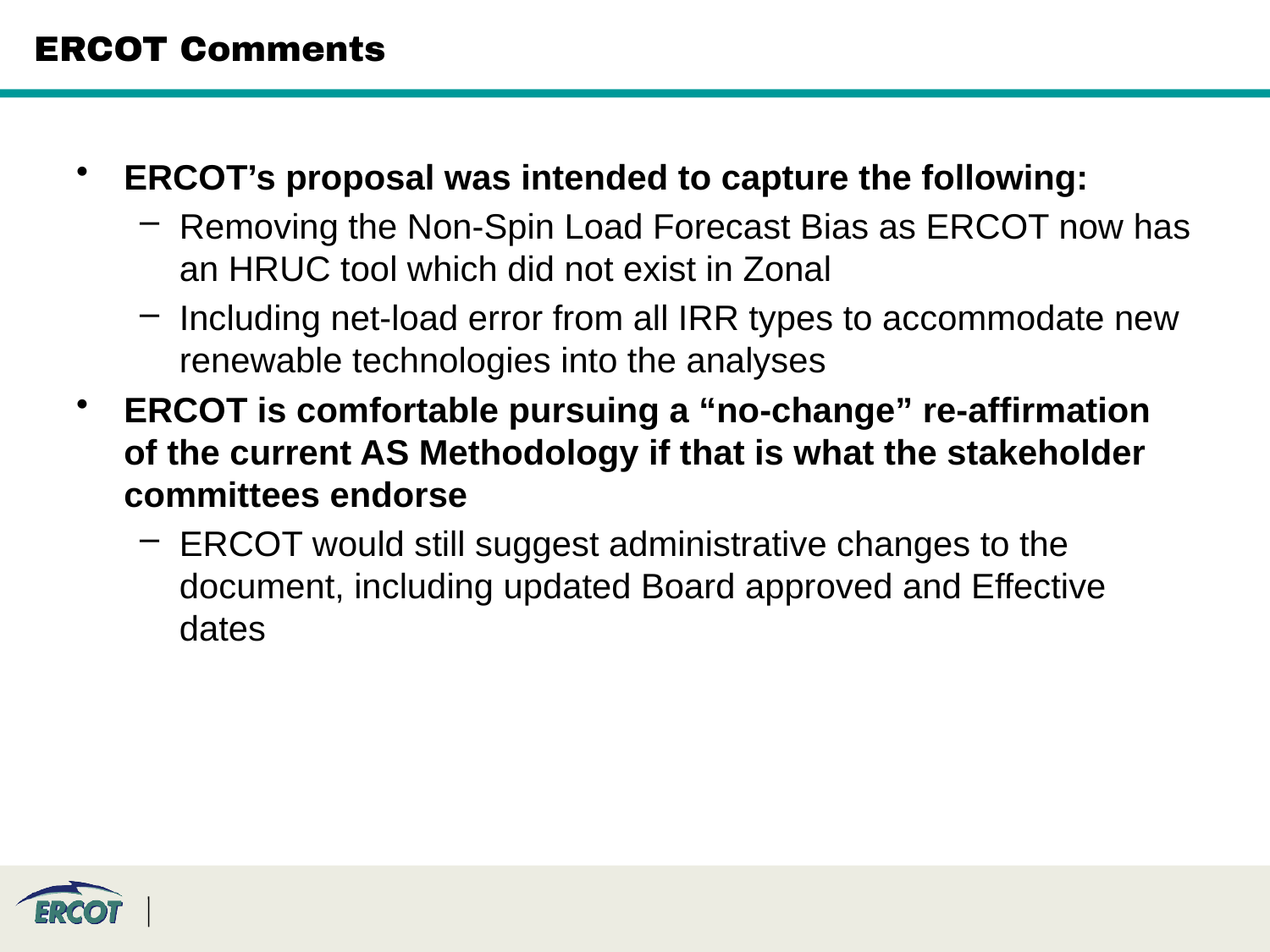

# ERCOT Comments
ERCOT’s proposal was intended to capture the following:
Removing the Non-Spin Load Forecast Bias as ERCOT now has an HRUC tool which did not exist in Zonal
Including net-load error from all IRR types to accommodate new renewable technologies into the analyses
ERCOT is comfortable pursuing a “no-change” re-affirmation of the current AS Methodology if that is what the stakeholder committees endorse
ERCOT would still suggest administrative changes to the document, including updated Board approved and Effective dates